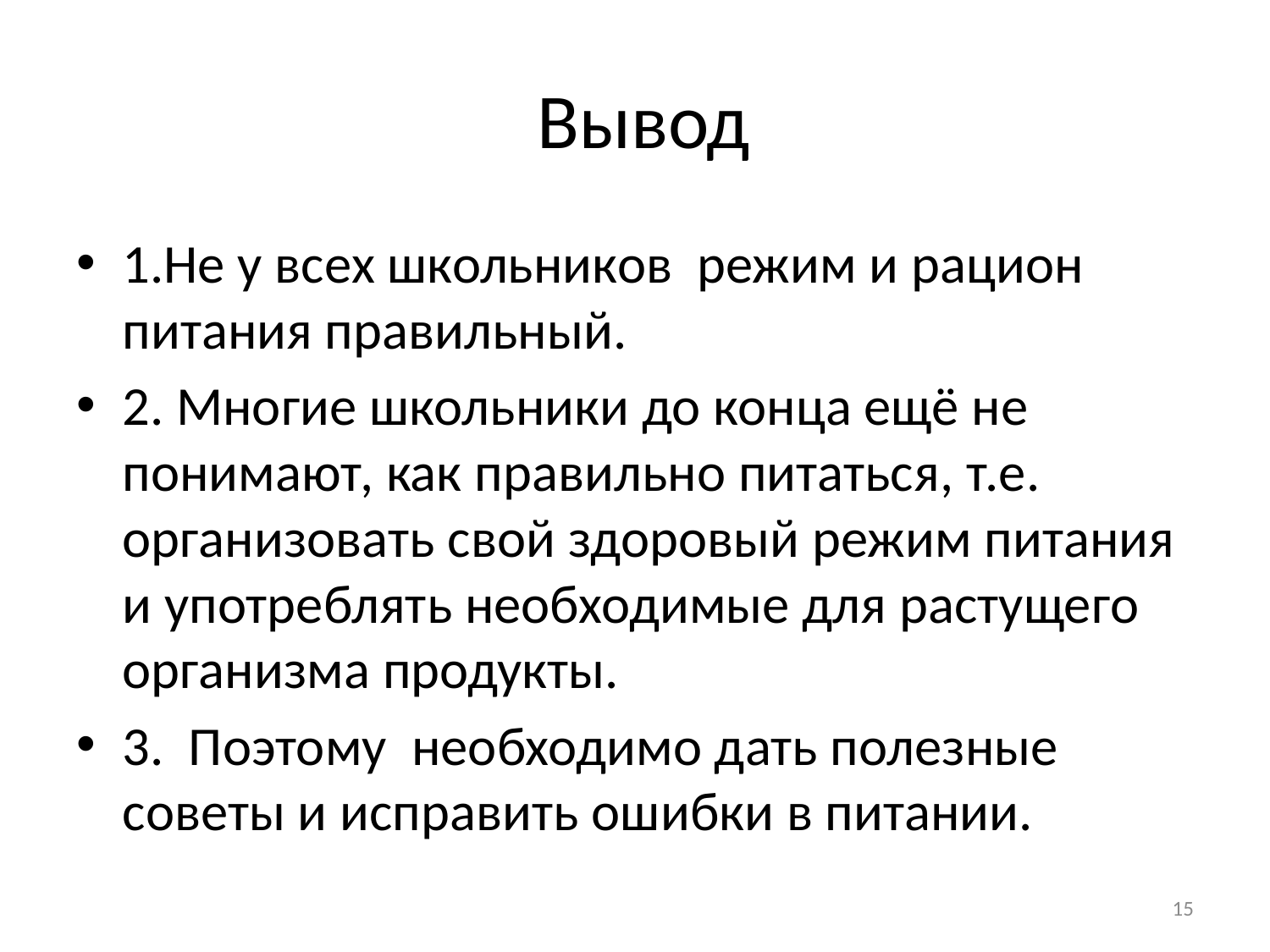

# Вывод
1.Не у всех школьников  режим и рацион питания правильный.
2. Многие школьники до конца ещё не понимают, как правильно питаться, т.е. организовать свой здоровый режим питания и употреблять необходимые для растущего организма продукты.
3.  Поэтому  необходимо дать полезные советы и исправить ошибки в питании.

15